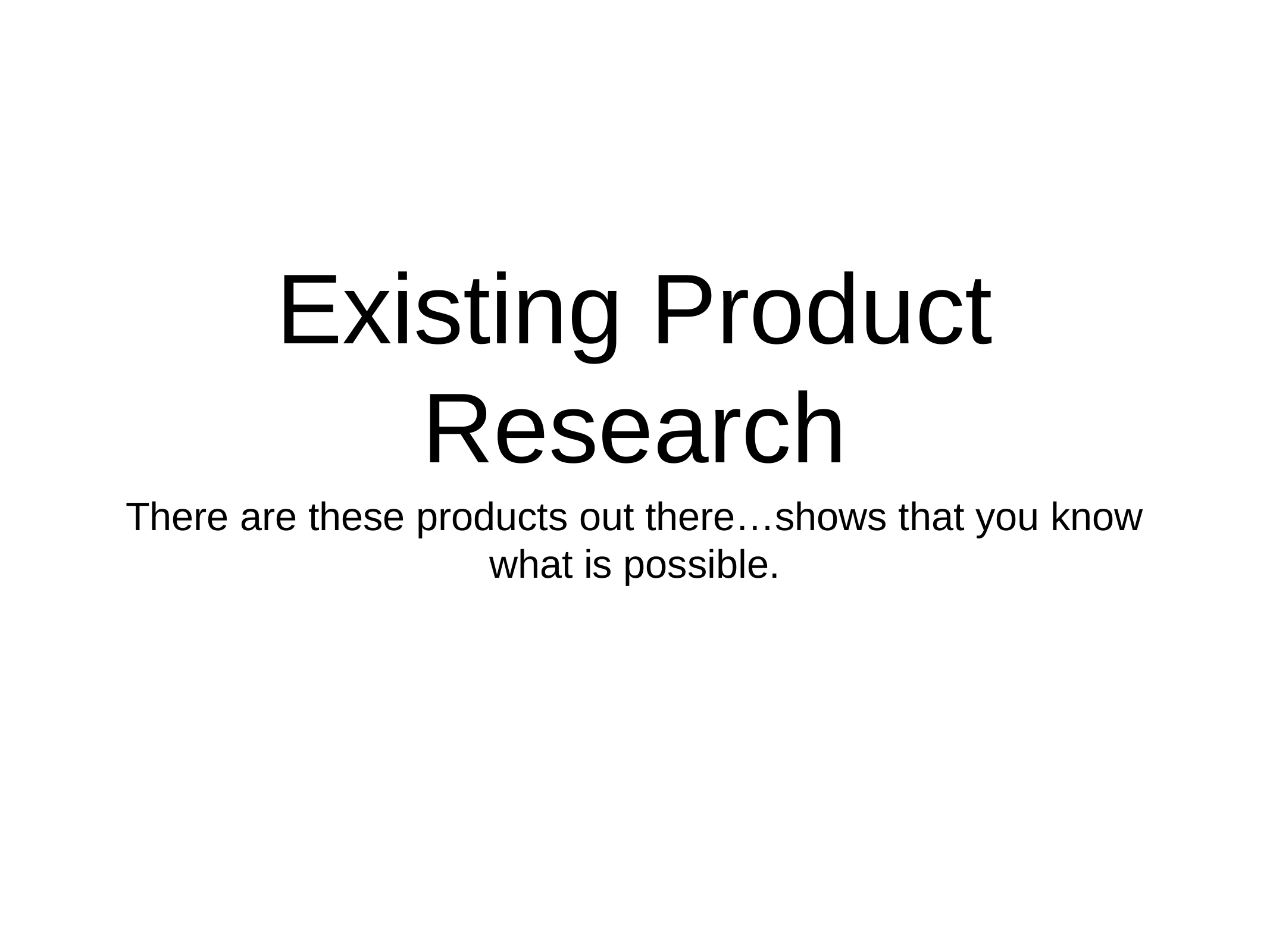

# Existing Product Research
There are these products out there…shows that you know what is possible.